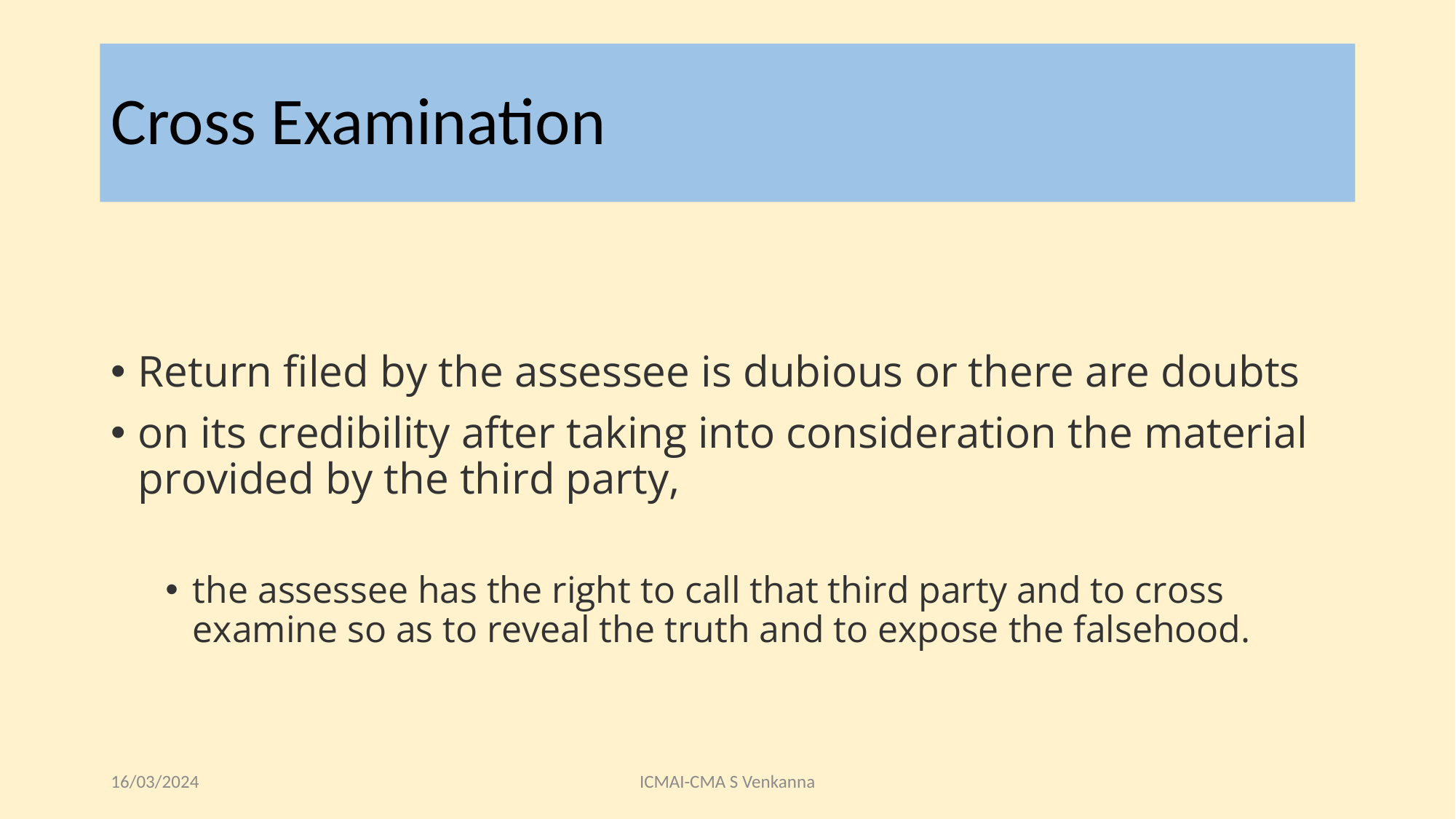

# Cross Examination

Return filed by the assessee is dubious or there are doubts
on its credibility after taking into consideration the material provided by the third party,

the assessee has the right to call that third party and to cross examine so as to reveal the truth and to expose the falsehood.
16/03/2024
ICMAI-CMA S Venkanna